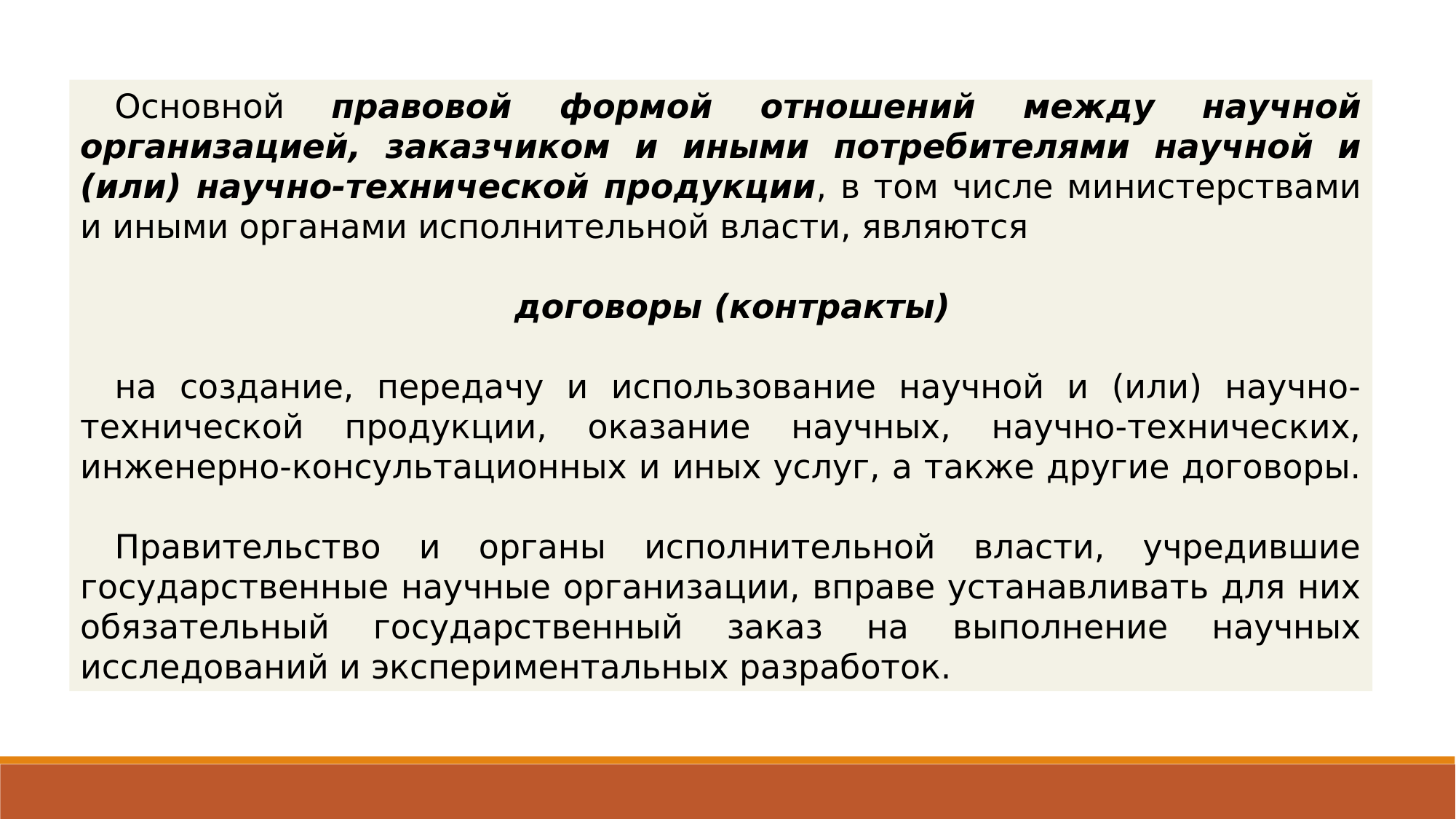

Основной правовой формой отношений между научной организацией, заказчиком и иными потребителями научной и (или) научно-технической продукции, в том числе министерствами и иными органами исполнительной власти, являются

договоры (контракты)

на создание, передачу и использование научной и (или) научно-технической продукции, оказание научных, научно-технических, инженерно-консультационных и иных услуг, а также другие договоры.

Правительство и органы исполнительной власти, учредившие государственные научные организации, вправе устанавливать для них обязательный государственный заказ на выполнение научных исследований и экспериментальных разработок.